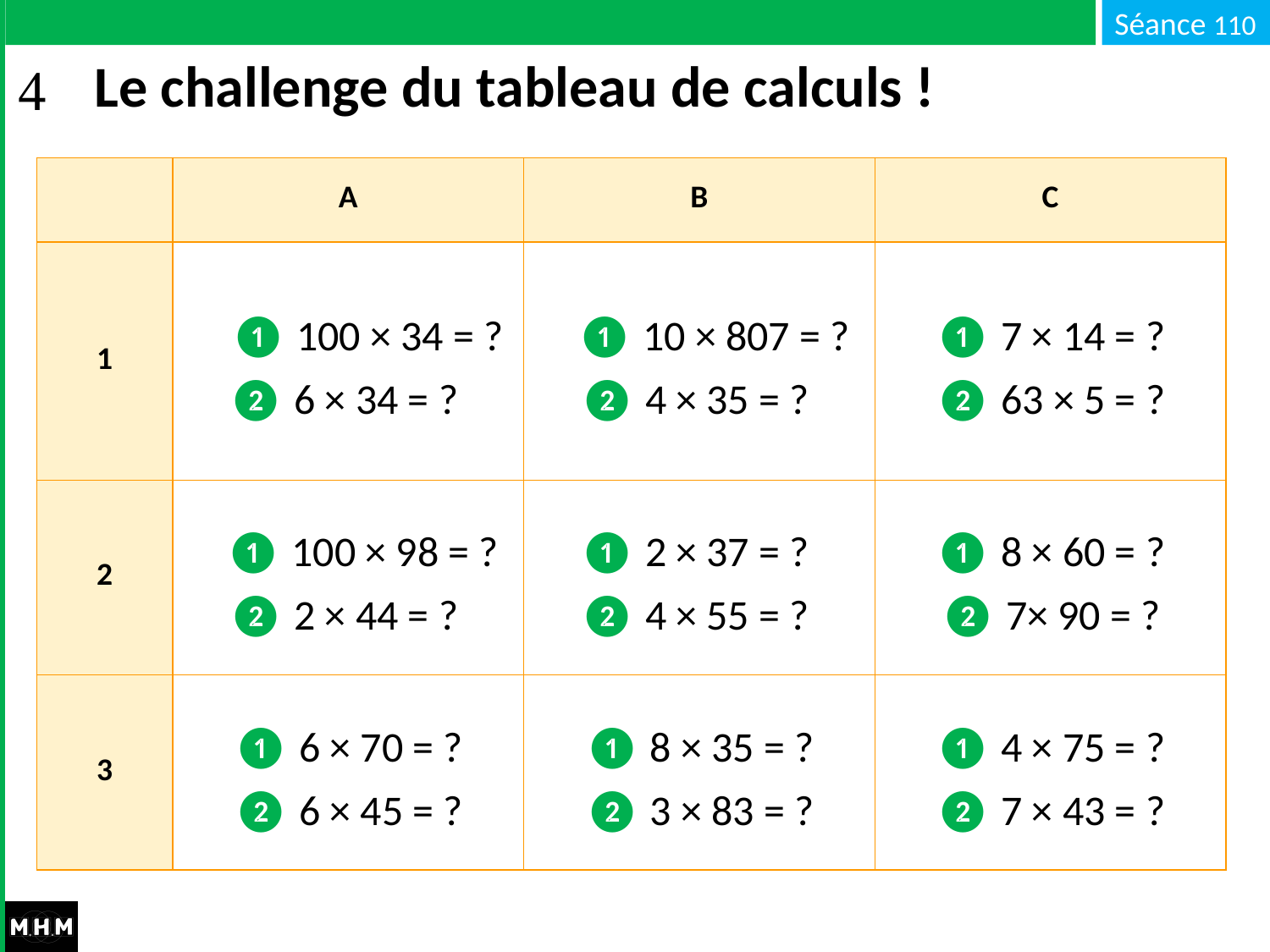

# Le challenge du tableau de calculs !
|  | A | B | C |
| --- | --- | --- | --- |
| 1 | ❶ 100 × 34 = ? ❷ 6 × 34 = ? | ❶ 10 × 807 = ? ❷ 4 × 35 = ? | ❶ 7 × 14 = ? ❷ 63 × 5 = ? |
| 2 | ❶ 100 × 98 = ? ❷ 2 × 44 = ? | ❶ 2 × 37 = ? ❷ 4 × 55 = ? | ❶ 8 × 60 = ? ❷ 7× 90 = ? |
| 3 | ❶ 6 × 70 = ? ❷ 6 × 45 = ? | ❶ 8 × 35 = ? ❷ 3 × 83 = ? | ❶ 4 × 75 = ? ❷ 7 × 43 = ? |